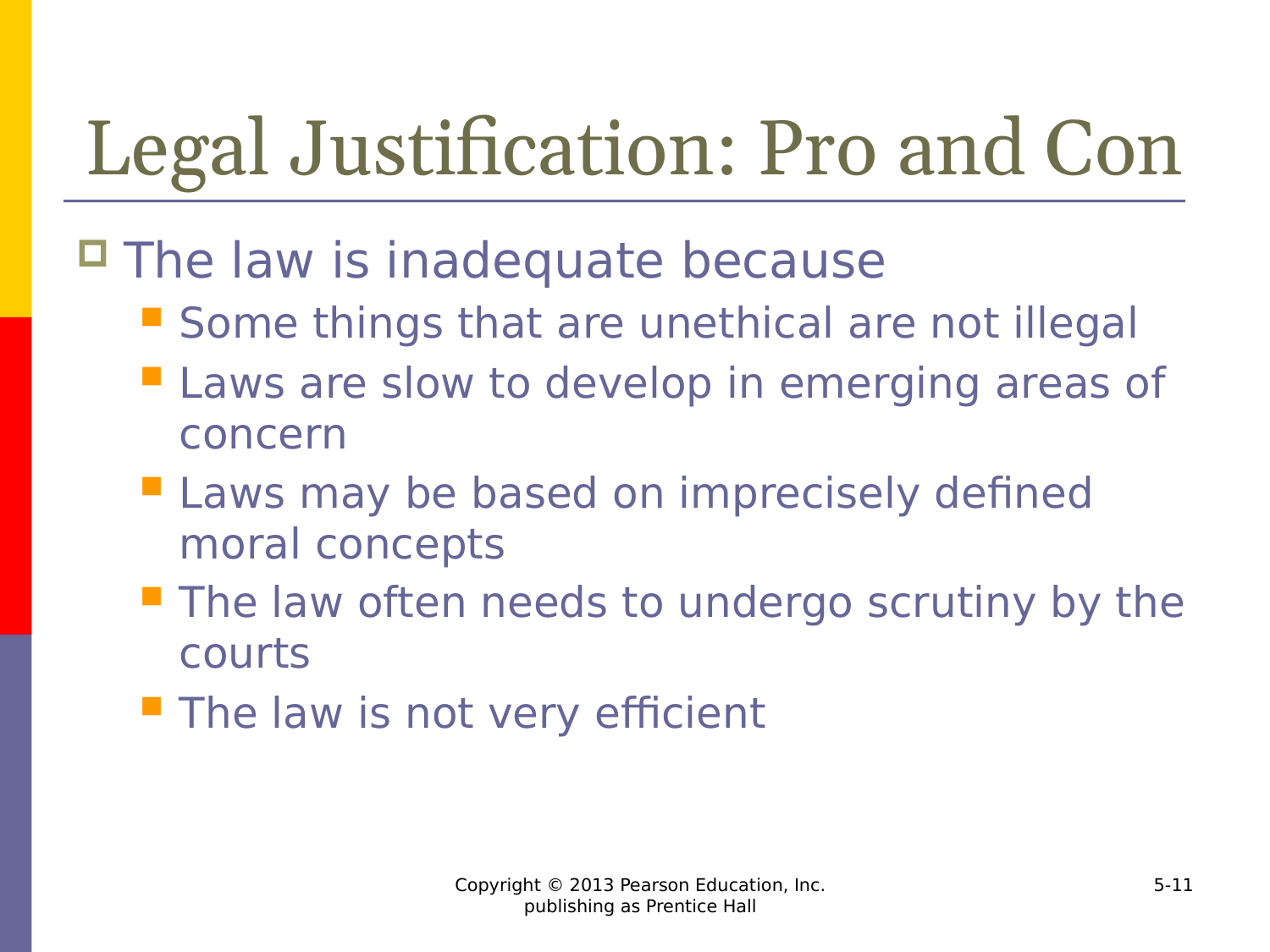

# Legal Justification: Pro and Con
The law is inadequate because
Some things that are unethical are not illegal
Laws are slow to develop in emerging areas of concern
Laws may be based on imprecisely defined moral concepts
The law often needs to undergo scrutiny by the courts
The law is not very efficient
Copyright © 2013 Pearson Education, Inc. publishing as Prentice Hall
5-11